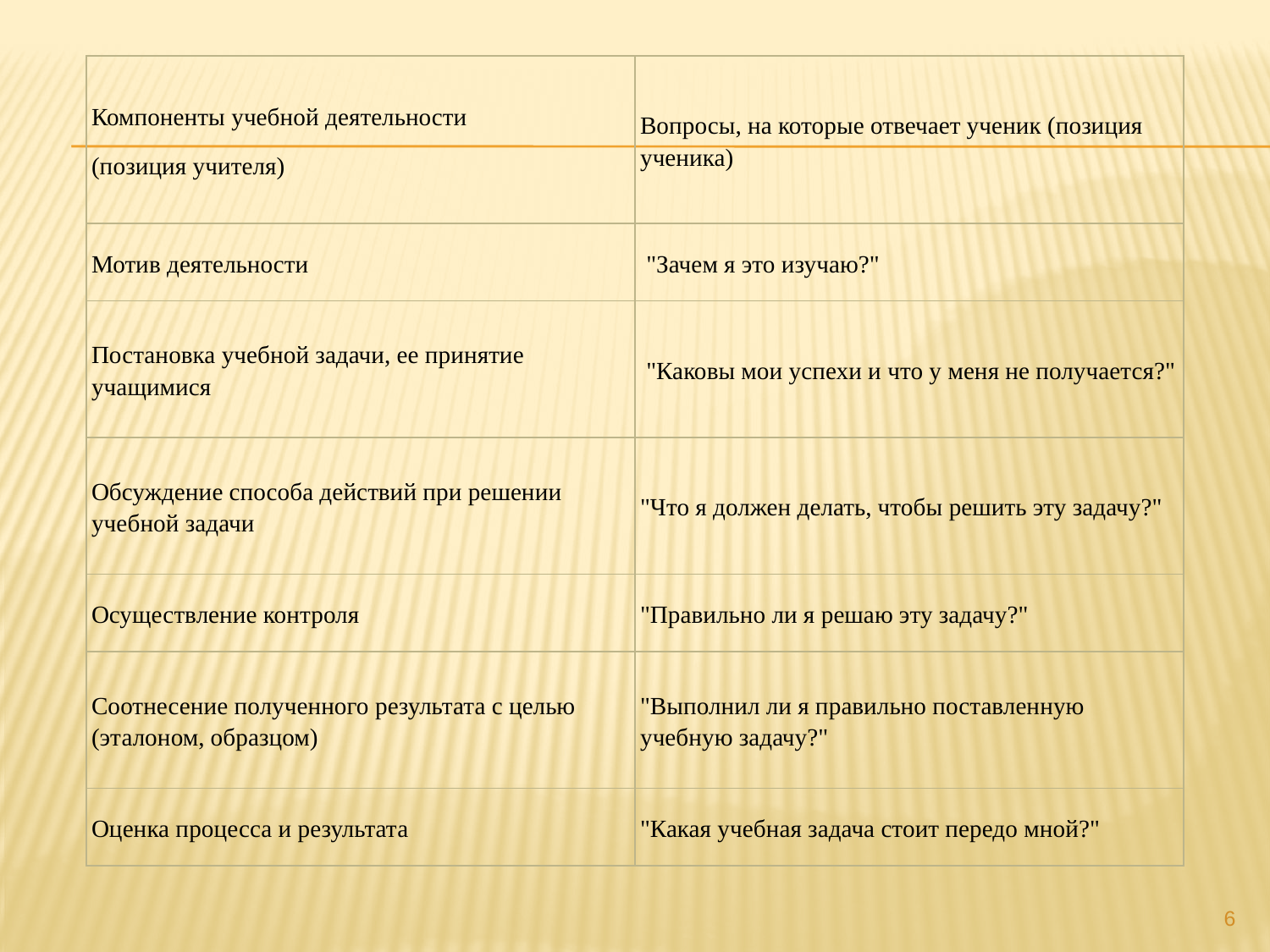

| Компоненты учебной деятельности (позиция учителя) | Вопросы, на которые отвечает ученик (позиция ученика) |
| --- | --- |
| Мотив деятельности | "Зачем я это изучаю?" |
| Постановка учебной задачи, ее принятие учащимися | "Каковы мои успехи и что у меня не получается?" |
| Обсуждение способа действий при решении учебной задачи | "Что я должен делать, чтобы решить эту задачу?" |
| Осуществление контроля | "Правильно ли я решаю эту задачу?" |
| Соотнесение полученного результата с целью (эталоном, образцом) | "Выполнил ли я правильно поставленную учебную задачу?" |
| Оценка процесса и результата | "Какая учебная задача стоит передо мной?" |
#
6